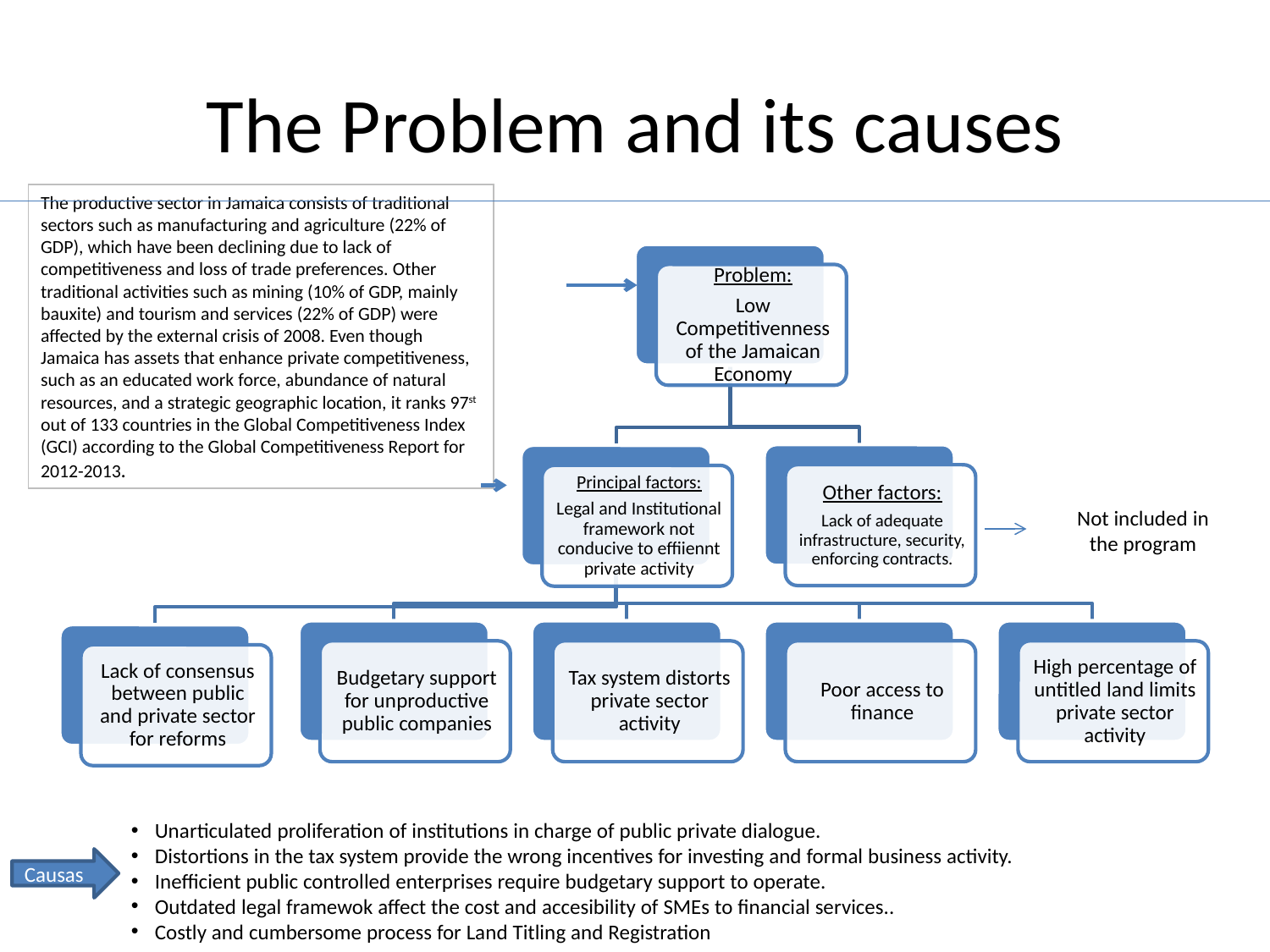

# The Problem and its causes
The productive sector in Jamaica consists of traditional sectors such as manufacturing and agriculture (22% of GDP), which have been declining due to lack of competitiveness and loss of trade preferences. Other traditional activities such as mining (10% of GDP, mainly bauxite) and tourism and services (22% of GDP) were affected by the external crisis of 2008. Even though Jamaica has assets that enhance private competitiveness, such as an educated work force, abundance of natural resources, and a strategic geographic location, it ranks 97st out of 133 countries in the Global Competitiveness Index (GCI) according to the Global Competitiveness Report for 2012-2013.
Problem:
Low Competitivenness of the Jamaican Economy
Principal factors:
Legal and Institutional framework not conducive to effiiennt private activity
Lack of consensus between public and private sector for reforms
Budgetary support for unproductive public companies
Tax system distorts private sector activity
Poor access to finance
High percentage of untitled land limits private sector activity
Other factors:
Lack of adequate infrastructure, security, enforcing contracts.
Not included in the program
Unarticulated proliferation of institutions in charge of public private dialogue.
Distortions in the tax system provide the wrong incentives for investing and formal business activity.
Inefficient public controlled enterprises require budgetary support to operate.
Outdated legal framewok affect the cost and accesibility of SMEs to financial services..
Costly and cumbersome process for Land Titling and Registration

Causas